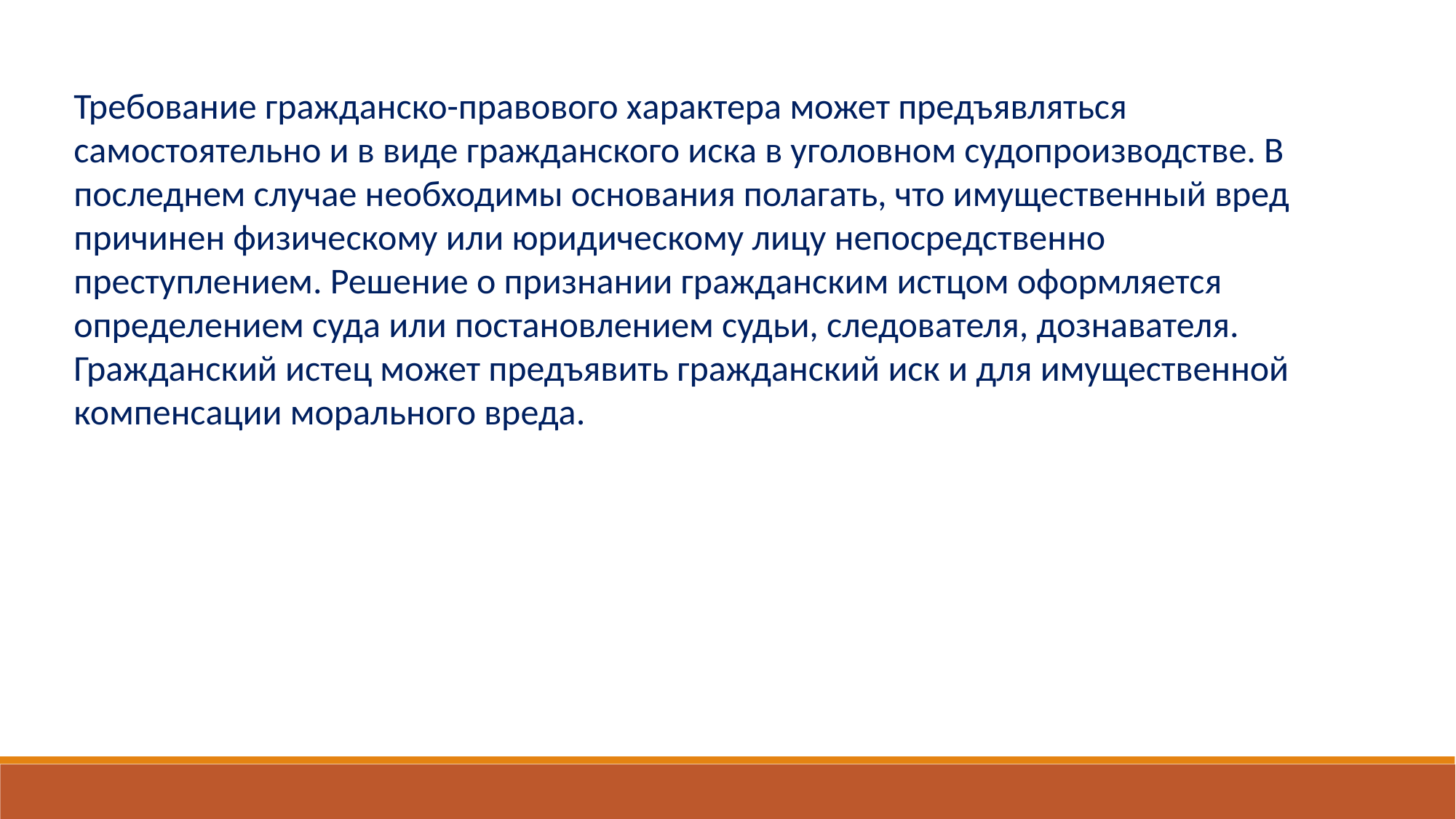

Требование гражданско-правового характера может предъявляться самостоятельно и в виде гражданского иска в уголовном судопроизводстве. В последнем случае необходимы основания полагать, что имущественный вред причинен физическому или юридическому лицу непосредственно преступлением. Решение о признании гражданским истцом оформляется определением суда или постановлением судьи, следователя, дознавателя. Гражданский истец может предъявить гражданский иск и для имущественной компенсации морального вреда.